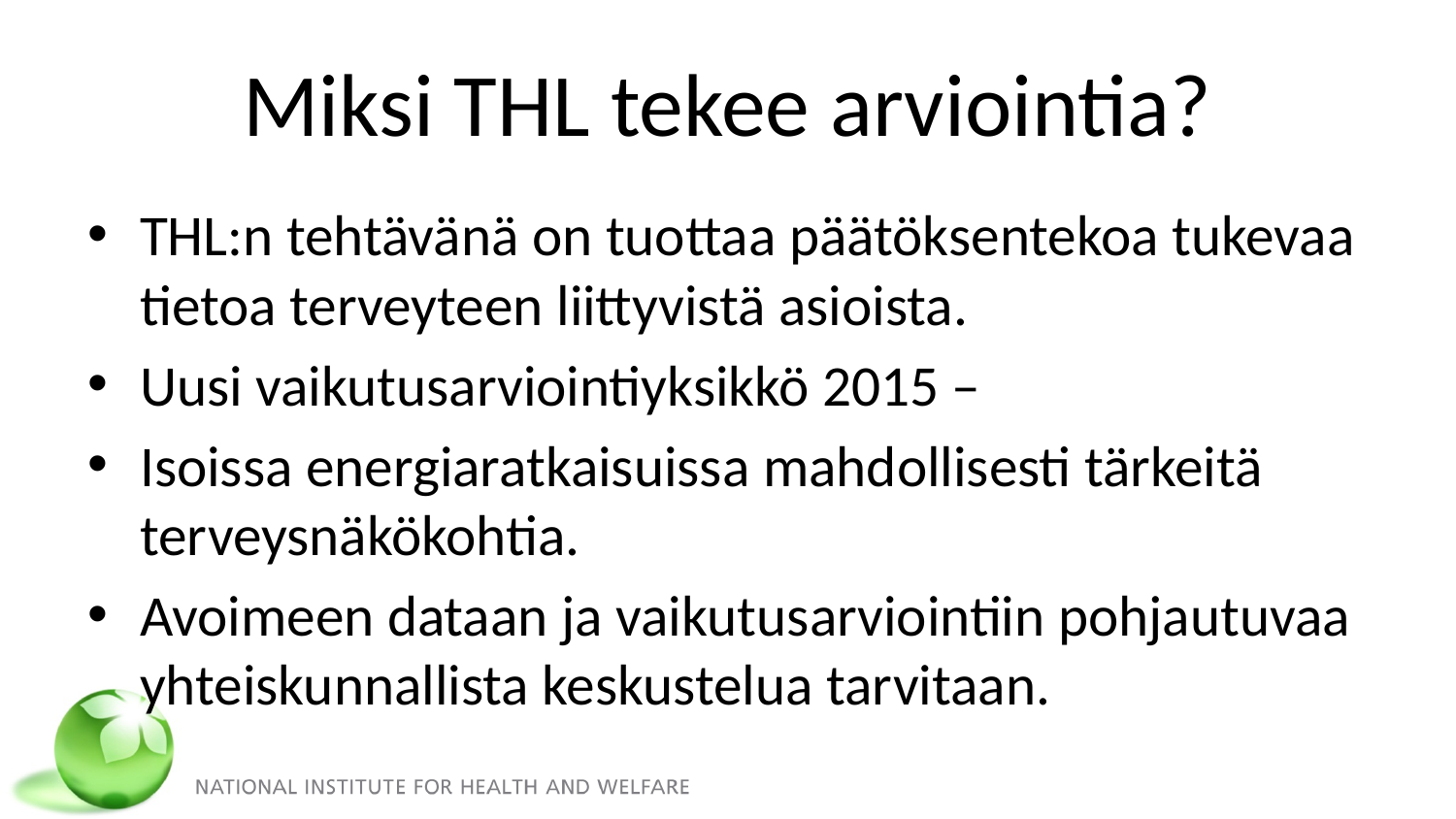

# Miksi THL tekee arviointia?
THL:n tehtävänä on tuottaa päätöksentekoa tukevaa tietoa terveyteen liittyvistä asioista.
Uusi vaikutusarviointiyksikkö 2015 –
Isoissa energiaratkaisuissa mahdollisesti tärkeitä terveysnäkökohtia.
Avoimeen dataan ja vaikutusarviointiin pohjautuvaa yhteiskunnallista keskustelua tarvitaan.